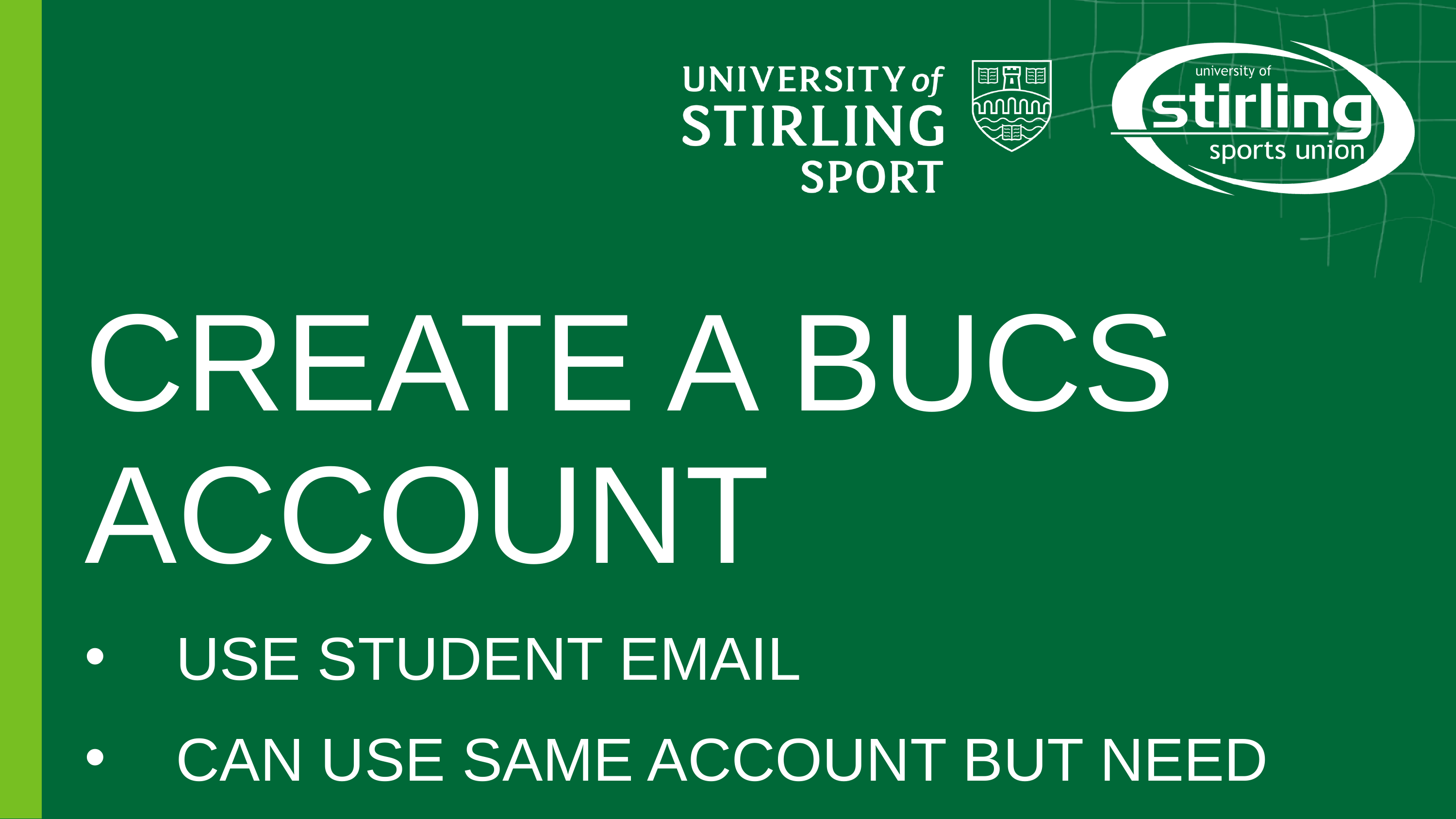

CREATE A BUCS ACCOUNT
USE STUDENT EMAIL
CAN USE SAME ACCOUNT BUT NEED TO JOIN MULTIPLE COMMUNITIES